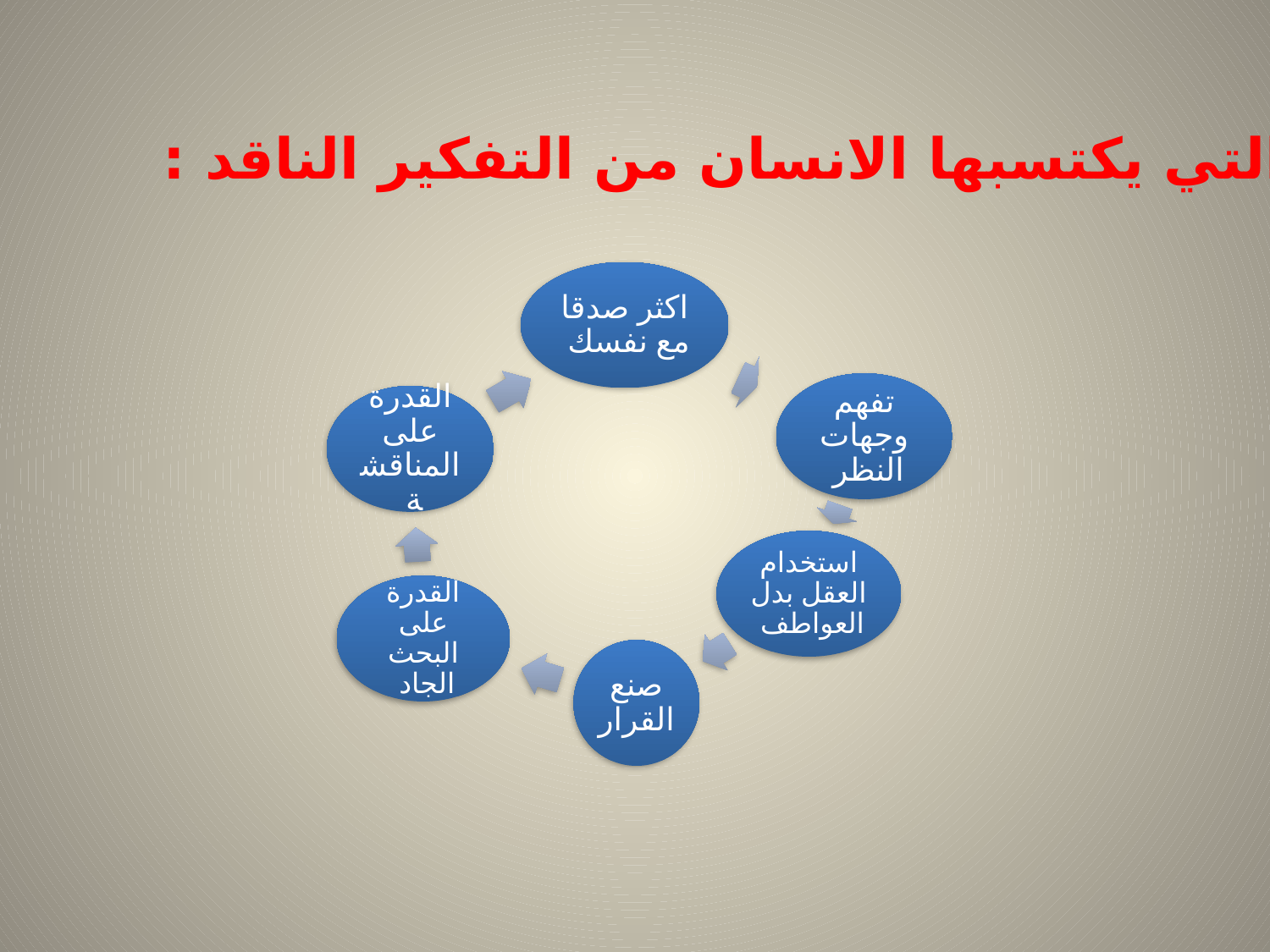

الفوائد التي يكتسبها الانسان من التفكير الناقد :

اكثر صدقا مع نفسك

تفهم وجهات النظر

استخدام العقل بدل العواطف

صنع القرار

القدرة على البحث الجاد

القدرة على المناقشة